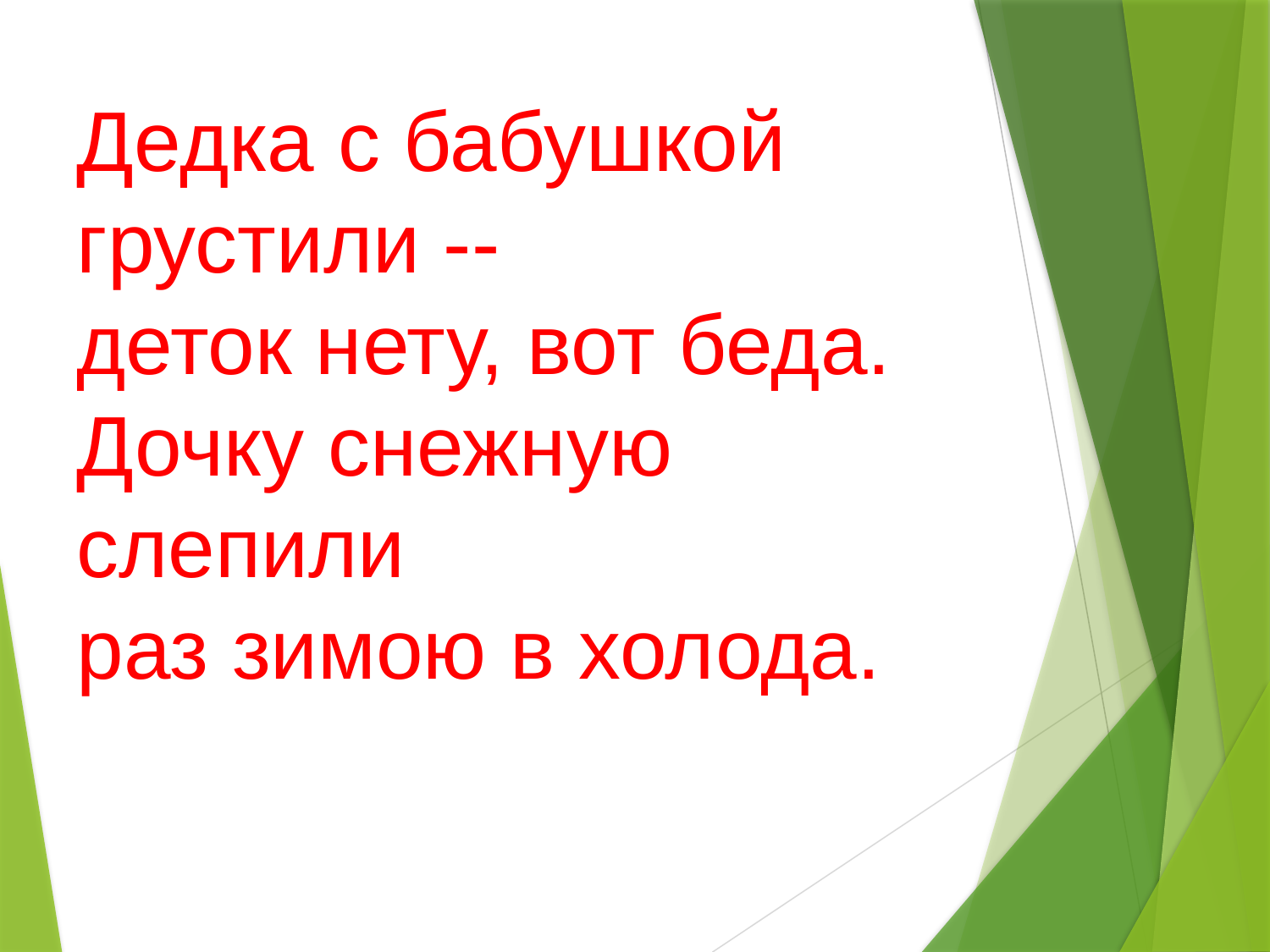

Дедка с бабушкой грустили --
деток нету, вот беда.
Дочку снежную слепили
раз зимою в холода.